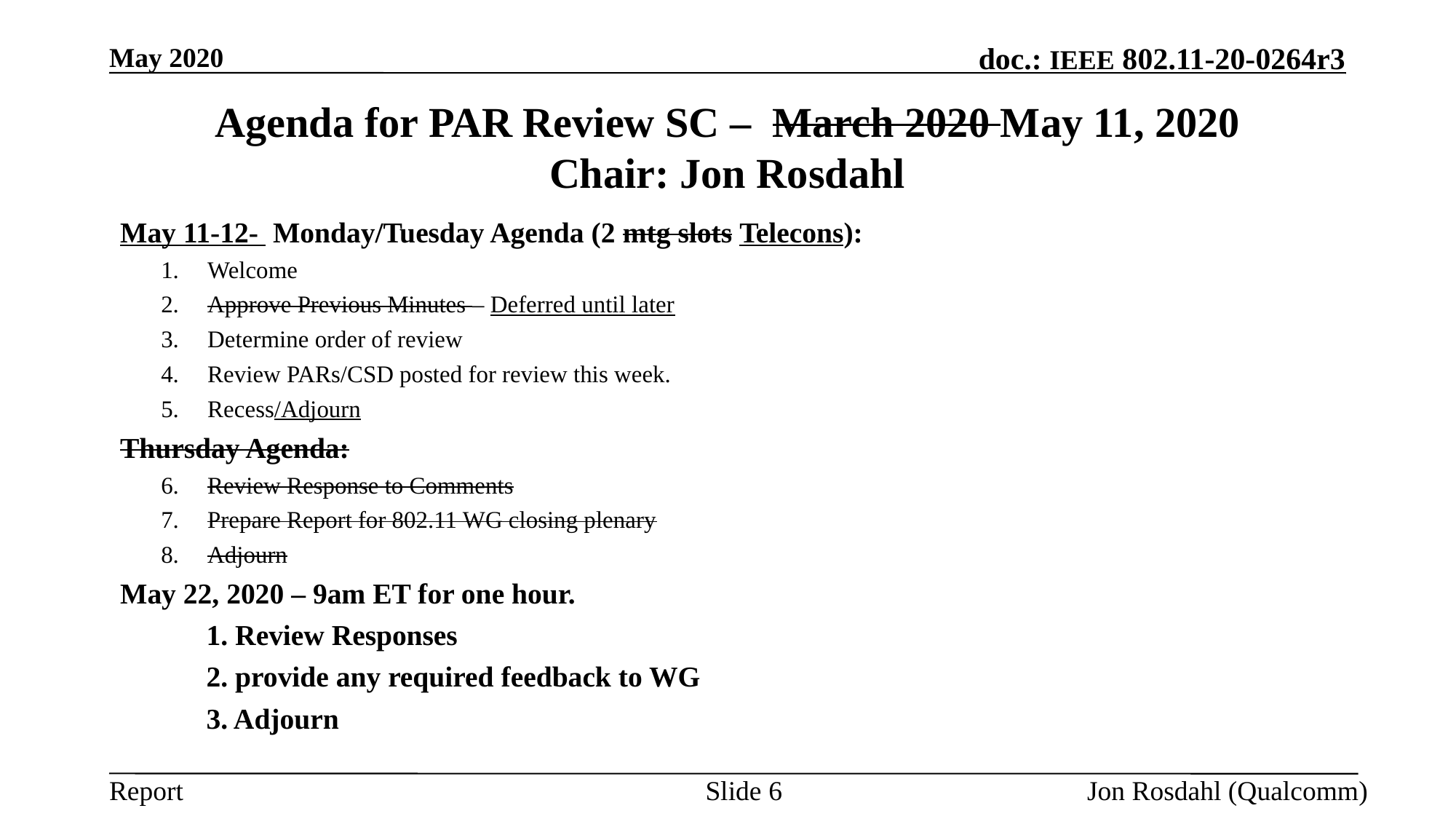

May 2020
# Agenda for PAR Review SC –  March 2020 May 11, 2020 Chair: Jon Rosdahl
Draft Agenda:
May 11-12-  Monday/Tuesday Agenda (2 mtg slots Telecons):
Welcome
Approve Previous Minutes – Deferred until later
Determine order of review
Review PARs/CSD posted for review this week.
Recess/Adjourn
Thursday Agenda:
Review Response to Comments
Prepare Report for 802.11 WG closing plenary
Adjourn
May 22, 2020 – 9am ET for one hour.
	1. Review Responses
	2. provide any required feedback to WG
	3. Adjourn
Slide 6
Jon Rosdahl (Qualcomm)